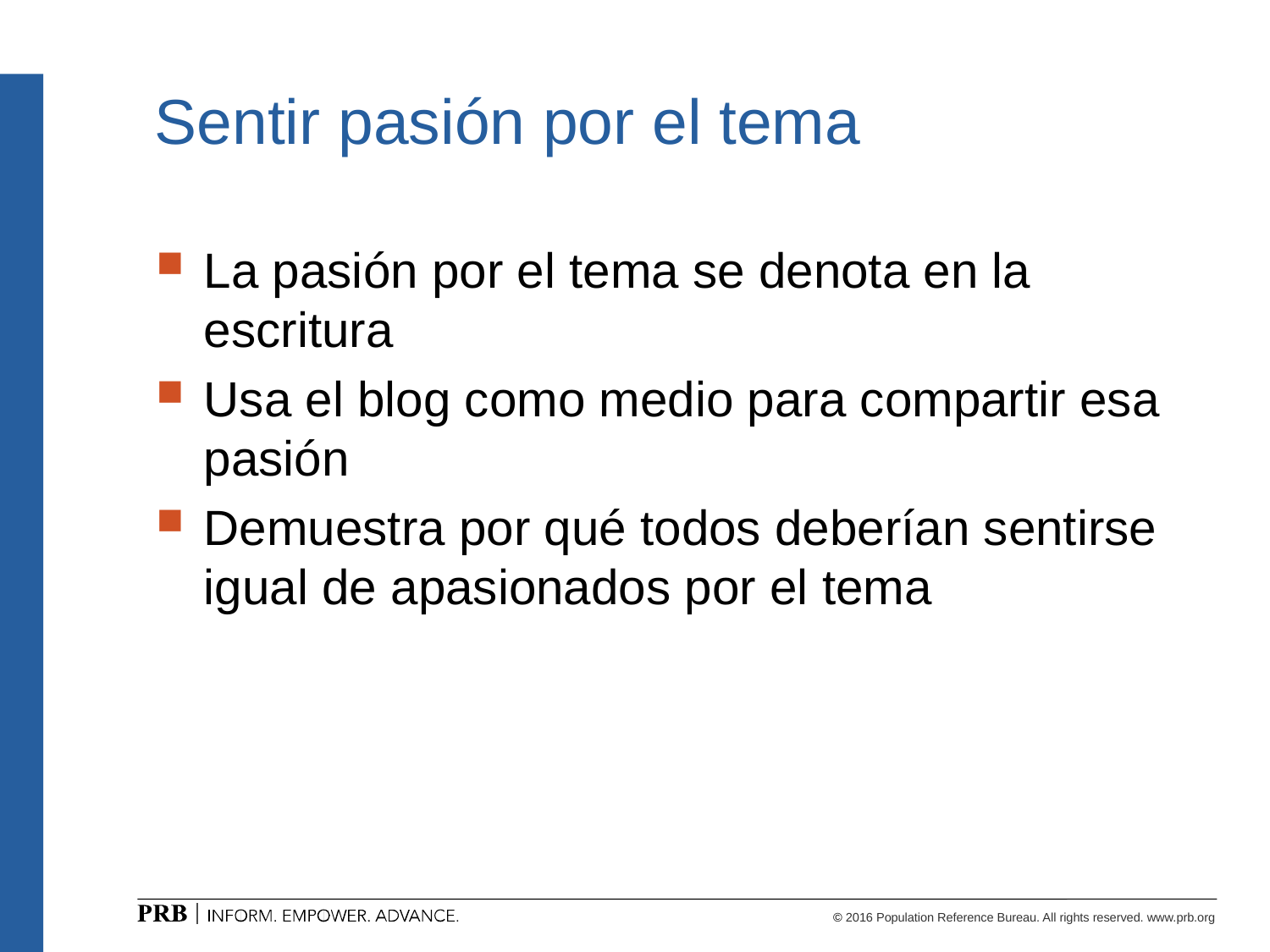

# Sentir pasión por el tema
La pasión por el tema se denota en la escritura
Usa el blog como medio para compartir esa pasión
Demuestra por qué todos deberían sentirse igual de apasionados por el tema